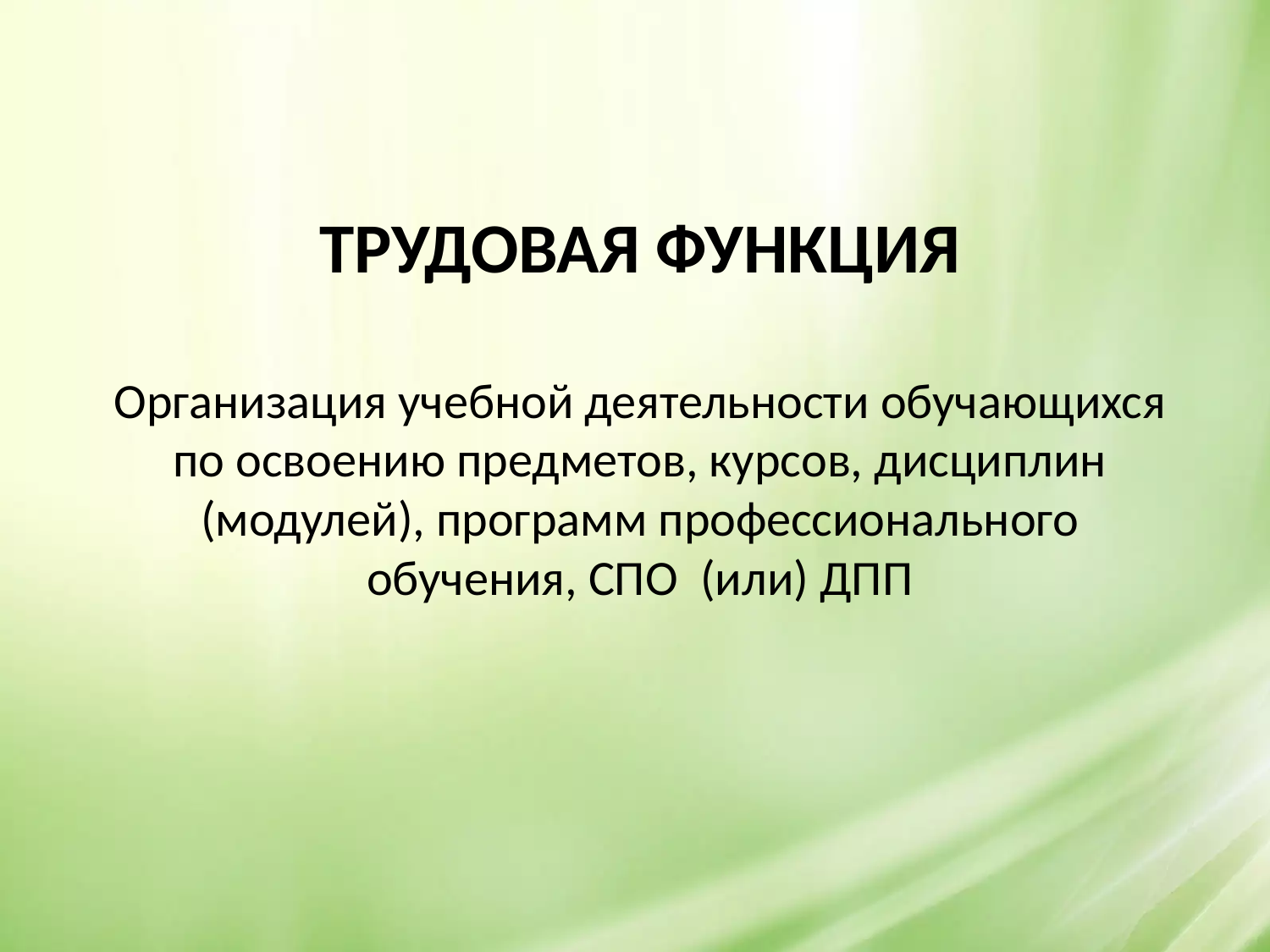

# ТРУДОВАЯ ФУНКЦИЯ
Организация учебной деятельности обучающихся по освоению предметов, курсов, дисциплин (модулей), программ профессионального обучения, СПО  (или) ДПП